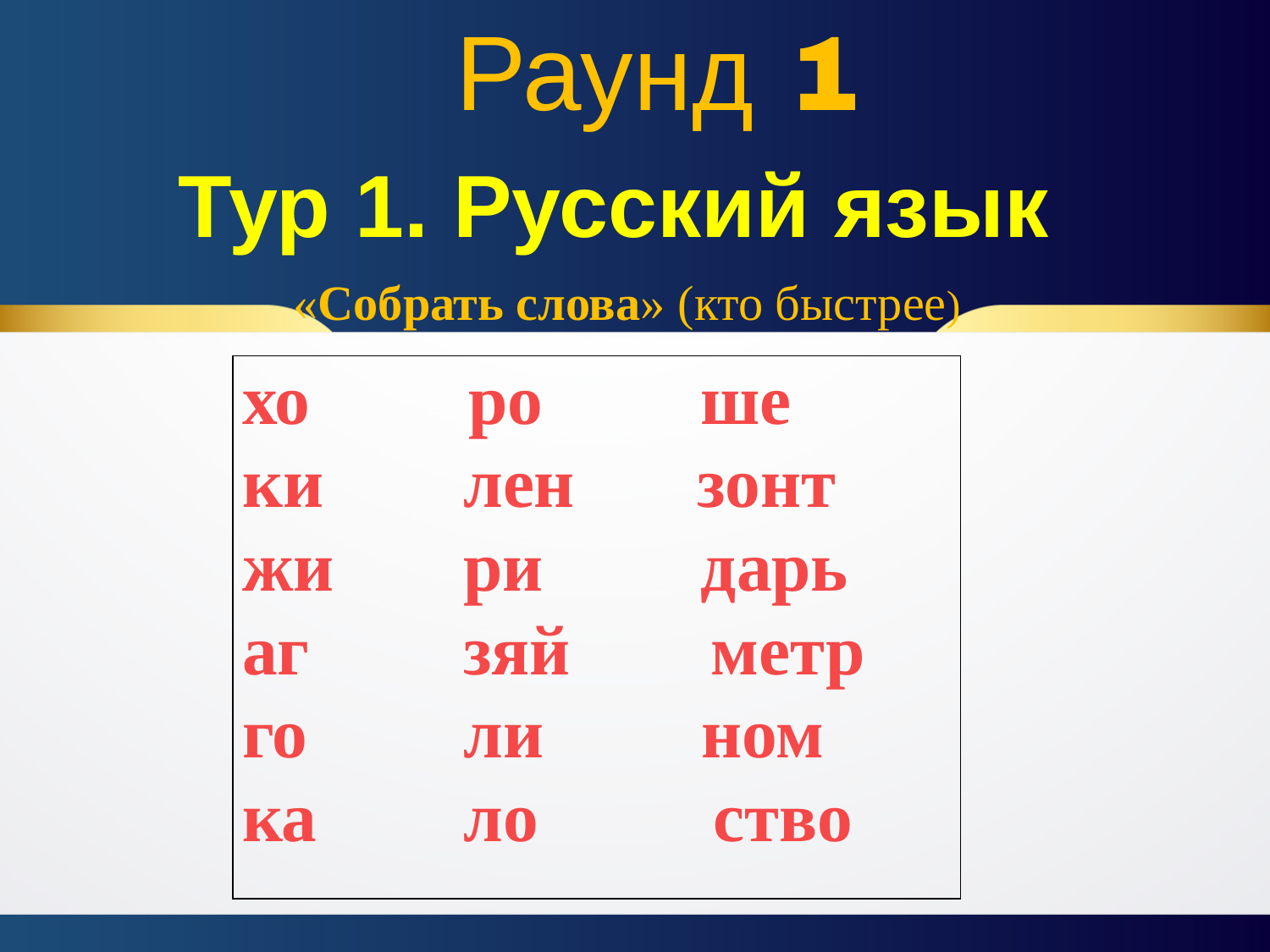

# Раунд 1
Тур 1. Русский язык

«Собрать слова» (кто быстрее)
| хо ро ше ки лен зонт жи ри дарь аг зяй метр го ли ном ка ло ство |
| --- |